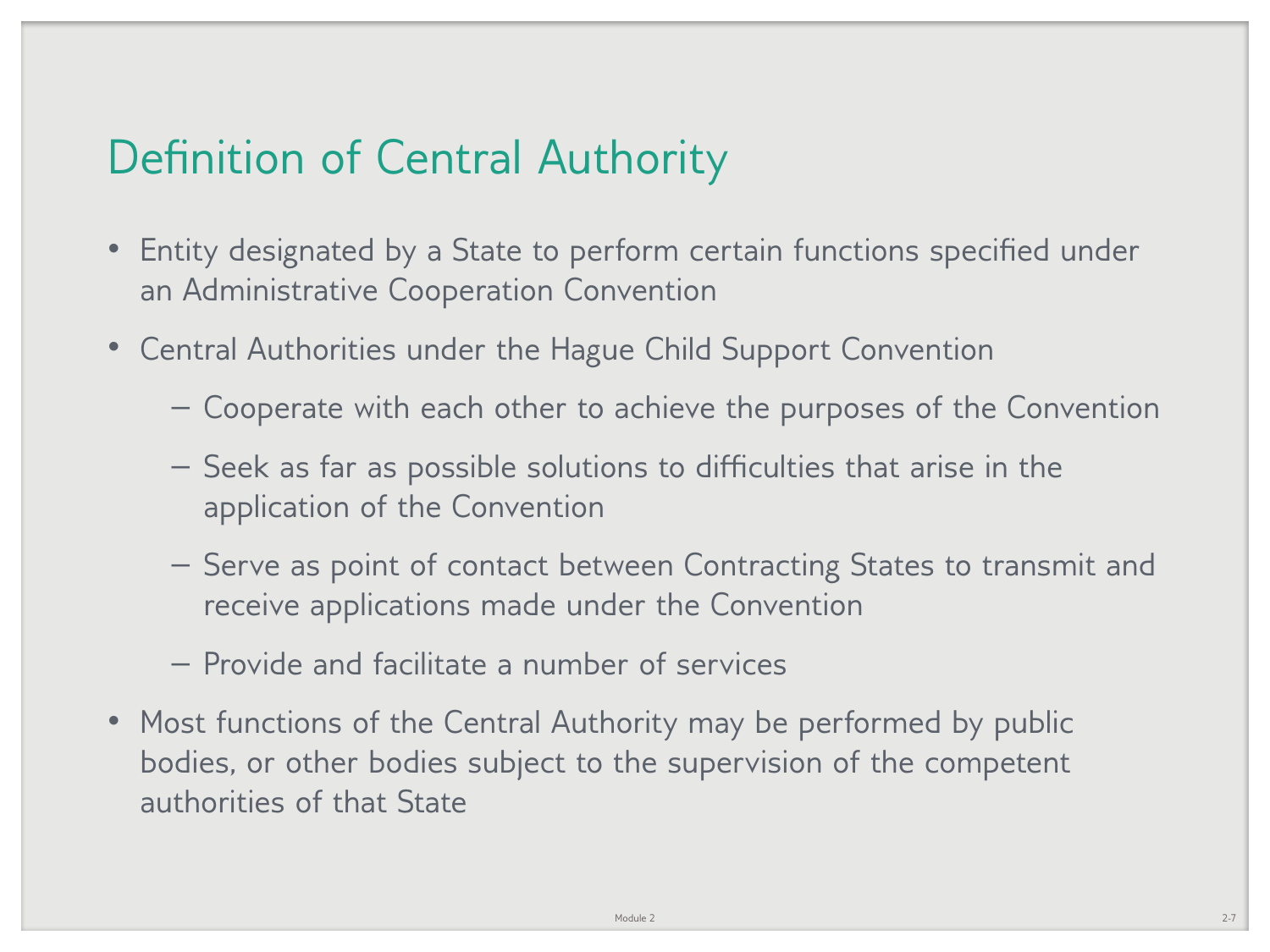

# Definition of Central Authority
Entity designated by a State to perform certain functions specified under an Administrative Cooperation Convention
Central Authorities under the Hague Child Support Convention
Cooperate with each other to achieve the purposes of the Convention
Seek as far as possible solutions to difficulties that arise in the application of the Convention
Serve as point of contact between Contracting States to transmit and receive applications made under the Convention
Provide and facilitate a number of services
Most functions of the Central Authority may be performed by public bodies, or other bodies subject to the supervision of the competent authorities of that State
Module 2
2-7